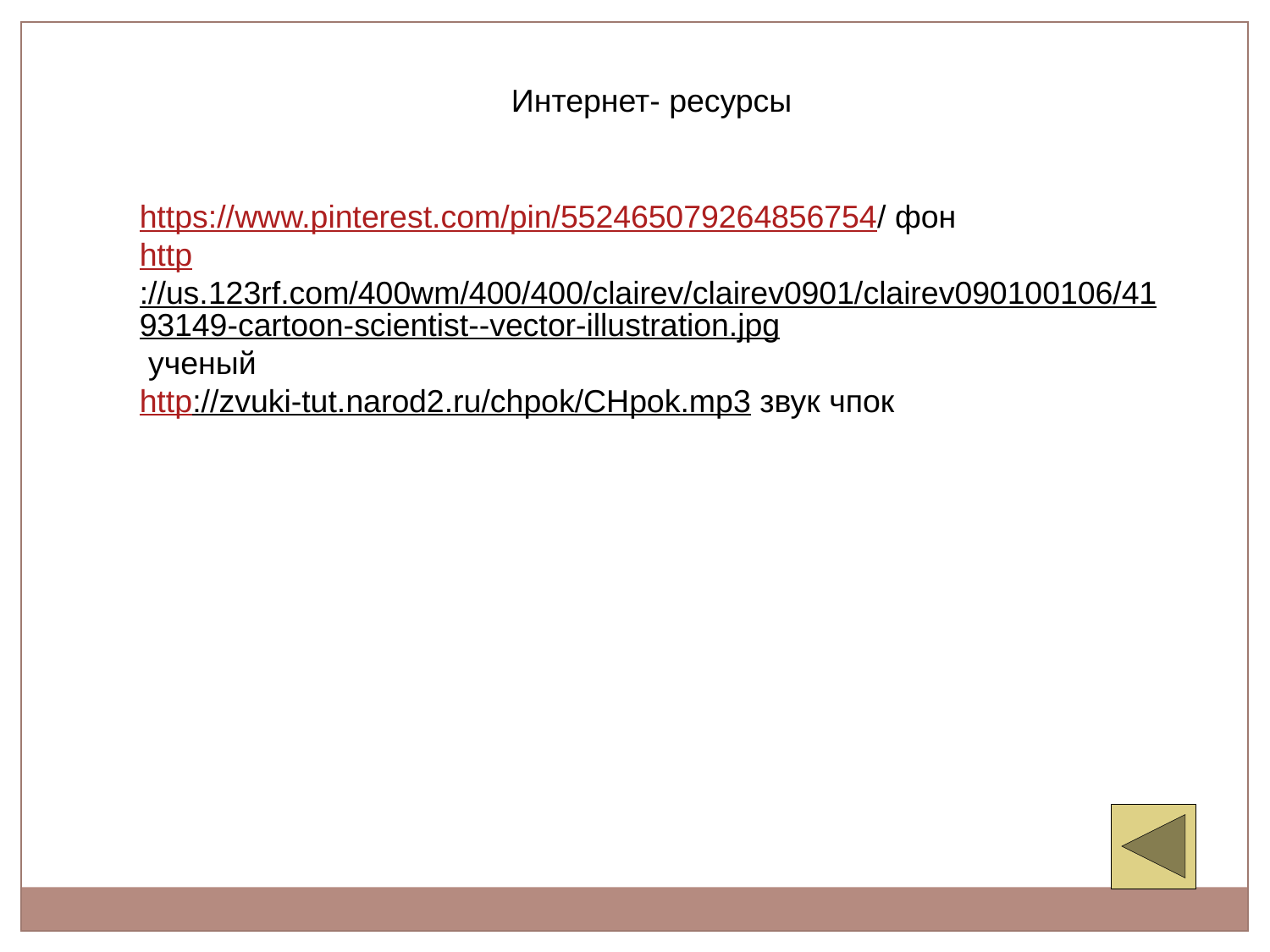

Интернет- ресурсы
https://www.pinterest.com/pin/552465079264856754/ фон
http://us.123rf.com/400wm/400/400/clairev/clairev0901/clairev090100106/4193149-cartoon-scientist--vector-illustration.jpg ученый
http://zvuki-tut.narod2.ru/chpok/CHpok.mp3 звук чпок